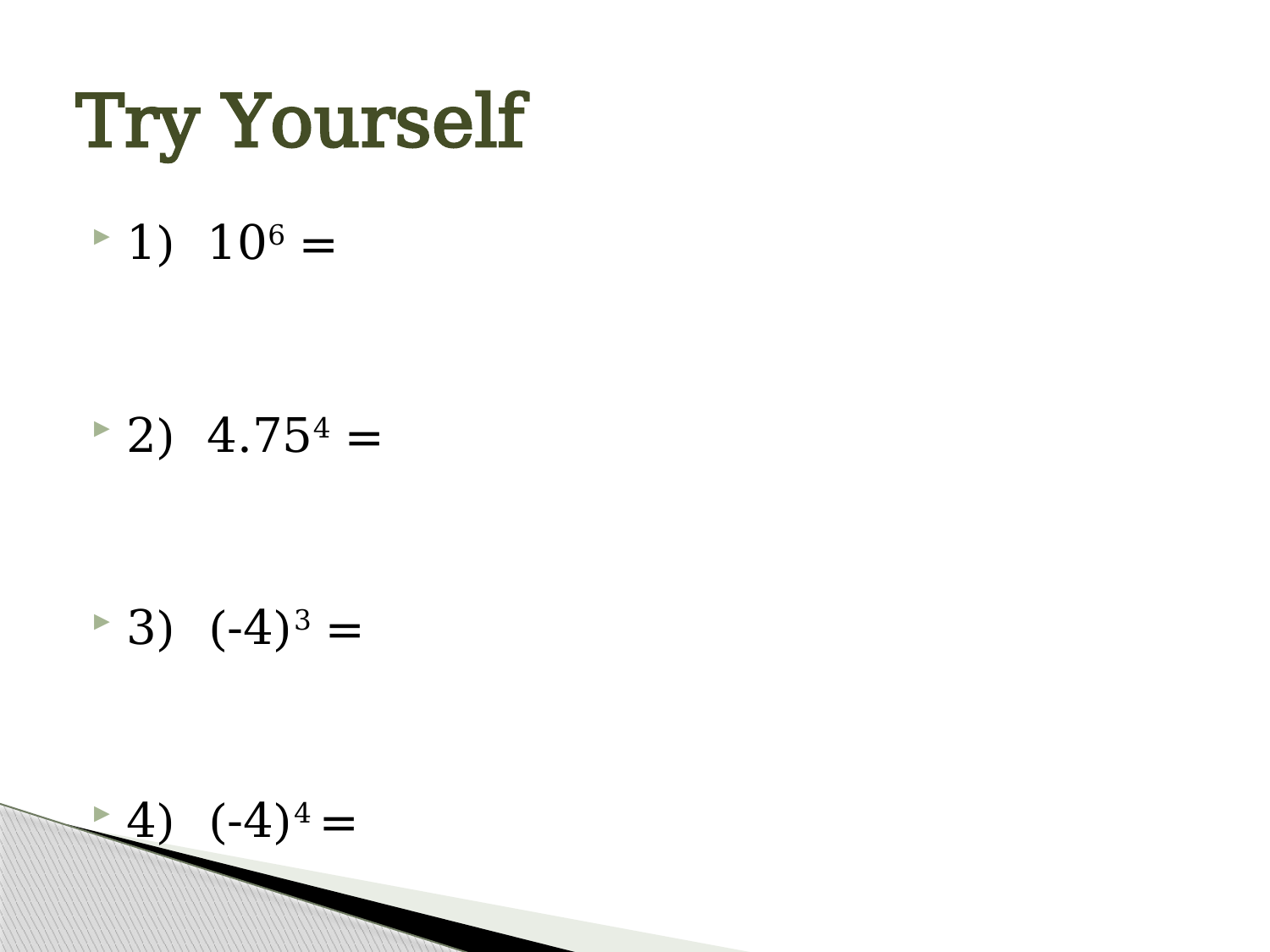

# Try Yourself
1)  106 =

2)  4.754 =

3)  (-4)3 =

4)  (-4)4 =